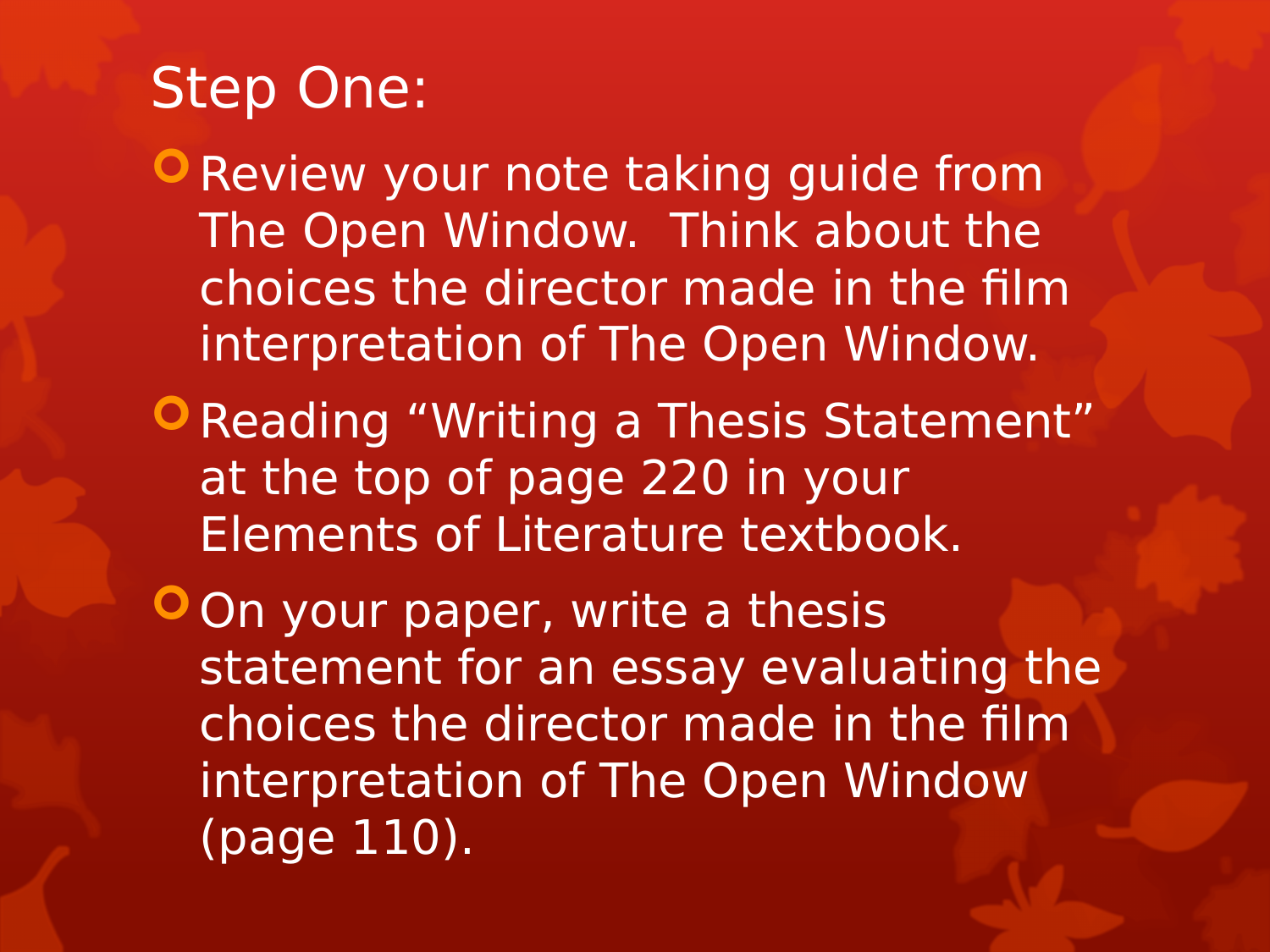

# Step One:
Review your note taking guide from The Open Window.  Think about the choices the director made in the film interpretation of The Open Window.
Reading “Writing a Thesis Statement” at the top of page 220 in your Elements of Literature textbook.
On your paper, write a thesis statement for an essay evaluating the choices the director made in the film interpretation of The Open Window (page 110).